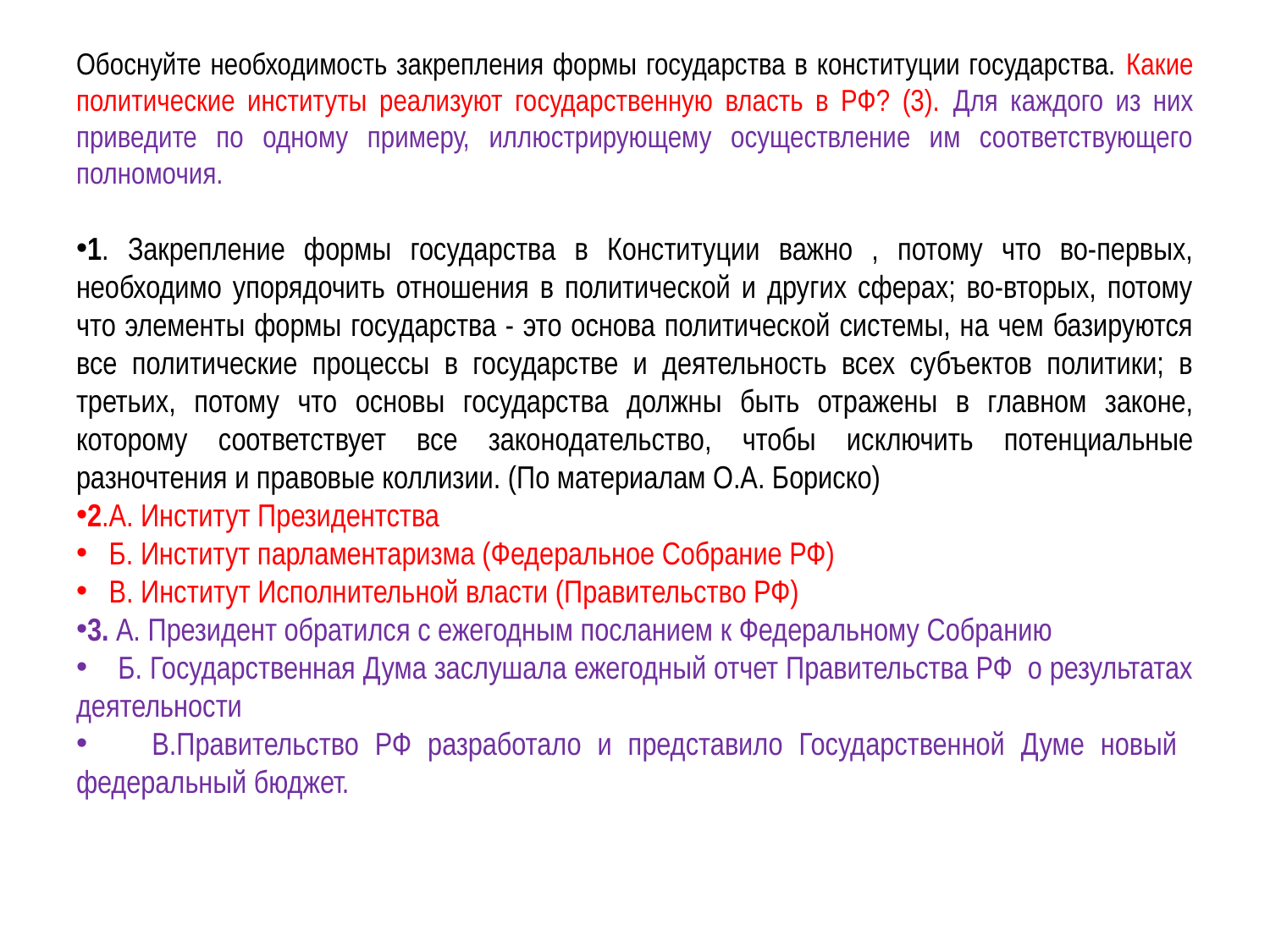

# Обоснуйте необходимость закрепления формы государства в конституции государства. Какие политические институты реализуют государственную власть в РФ? (3). Для каждого из них приведите по одному примеру, иллюстрирующему осуществление им соответствующего полномочия.
1. Закрепление формы государства в Конституции важно , потому что во-первых, необходимо упорядочить отношения в политической и других сферах; во-вторых, потому что элементы формы государства - это основа политической системы, на чем базируются все политические процессы в государстве и деятельность всех субъектов политики; в третьих, потому что основы государства должны быть отражены в главном законе, которому соответствует все законодательство, чтобы исключить потенциальные разночтения и правовые коллизии. (По материалам О.А. Бориско)
2.А. Институт Президентства
   Б. Институт парламентаризма (Федеральное Собрание РФ)
   В. Институт Исполнительной власти (Правительство РФ)
3. А. Президент обратился с ежегодным посланием к Федеральному Собранию
    Б. Государственная Дума заслушала ежегодный отчет Правительства РФ  о результатах деятельности
    В.Правительство РФ разработало и представило Государственной Думе новый  федеральный бюджет.